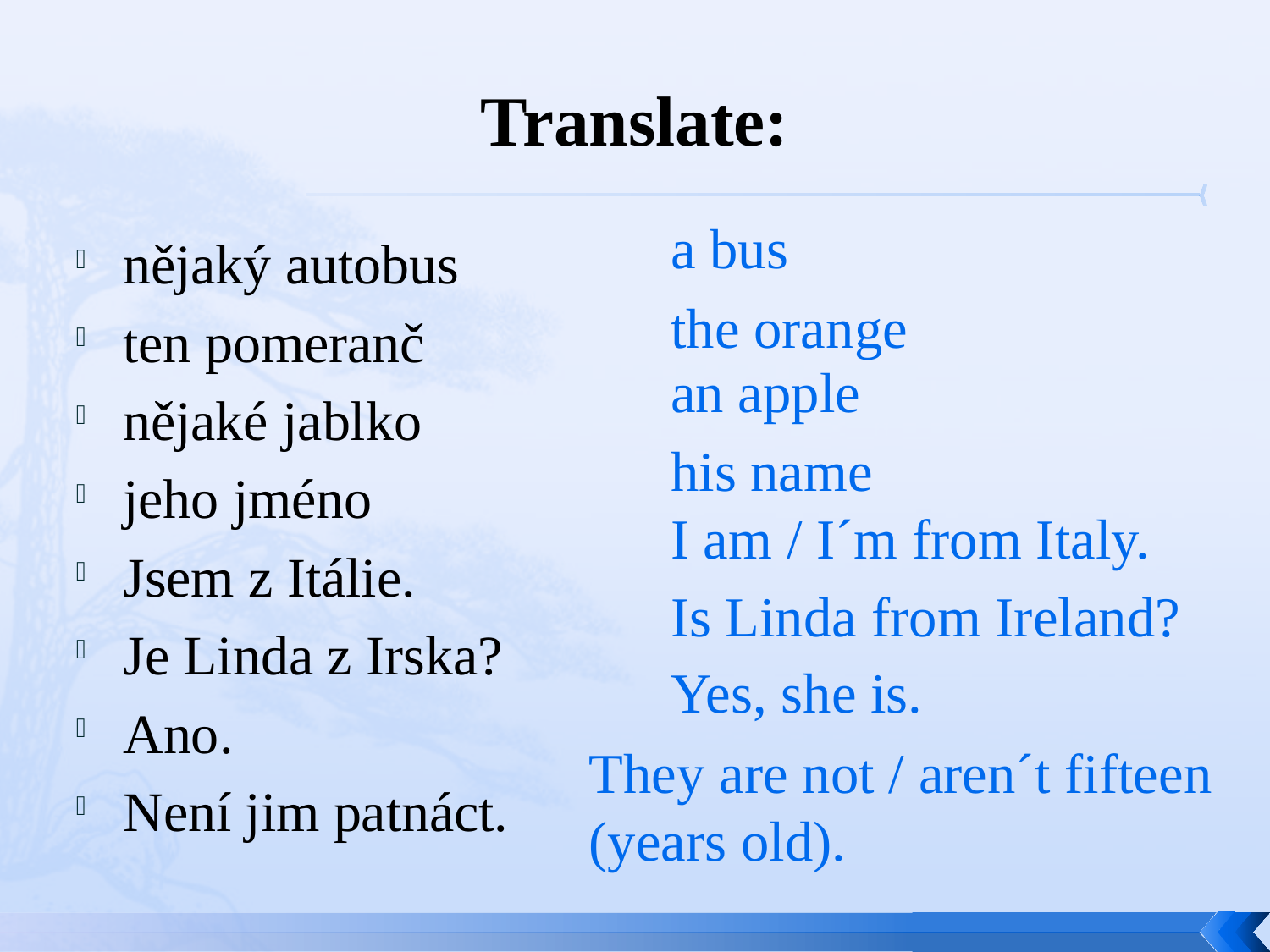

# Translate:
a bus
nějaký autobus
ten pomeranč
nějaké jablko
jeho jméno
Jsem z Itálie.
Je Linda z Irska?
Ano.
Není jim patnáct.
the orange
an apple
his name
I am / I´m from Italy.
Is Linda from Ireland?
Yes, she is.
They are not / aren´t fifteen
(years old).